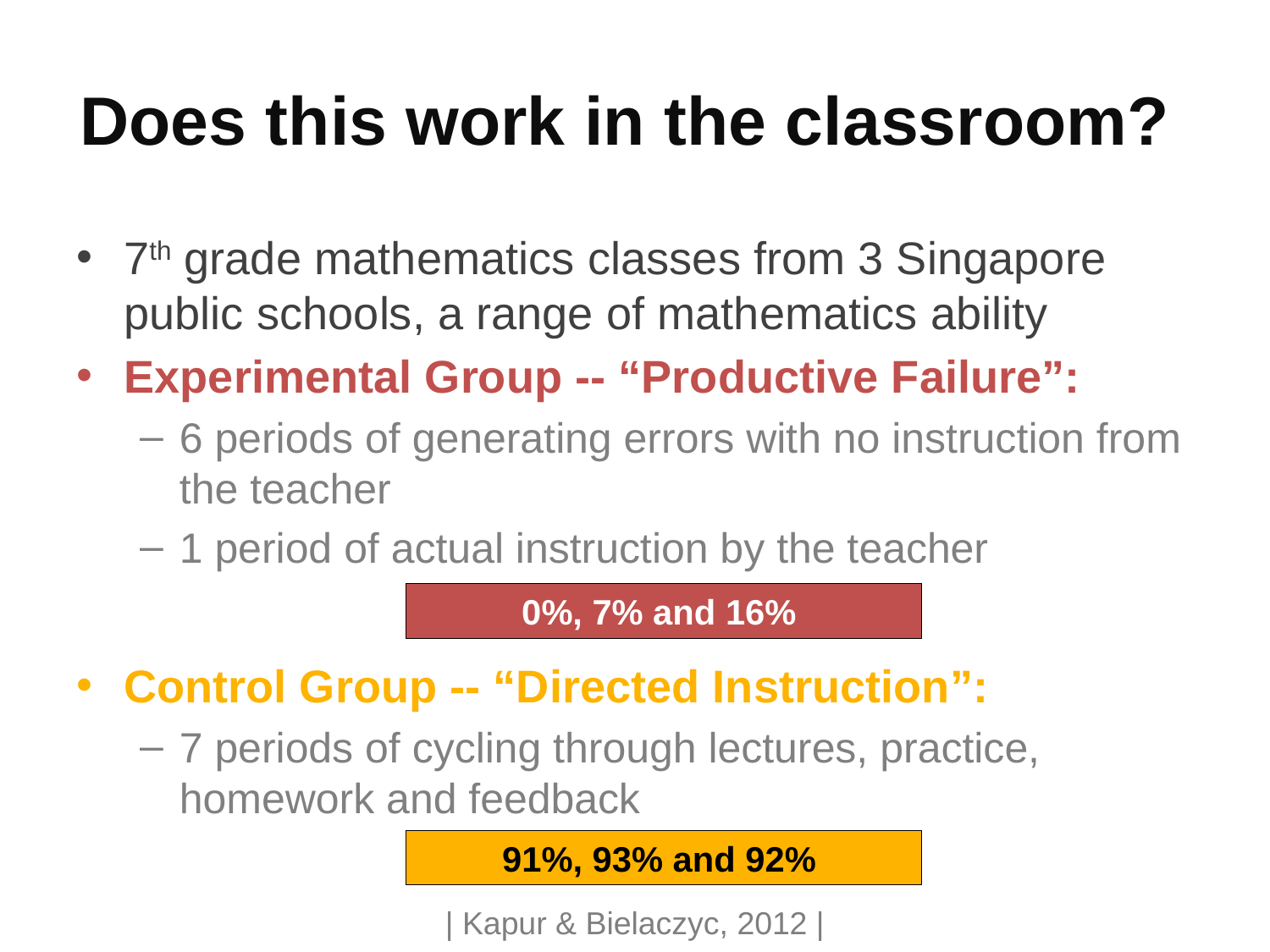

# Does this work in the classroom?
7th grade mathematics classes from 3 Singapore public schools, a range of mathematics ability
Experimental Group -- “Productive Failure”:
6 periods of generating errors with no instruction from the teacher
1 period of actual instruction by the teacher

Control Group -- “Directed Instruction”:
7 periods of cycling through lectures, practice, homework and feedback
0%, 7% and 16%
91%, 93% and 92%
| Kapur & Bielaczyc, 2012 |